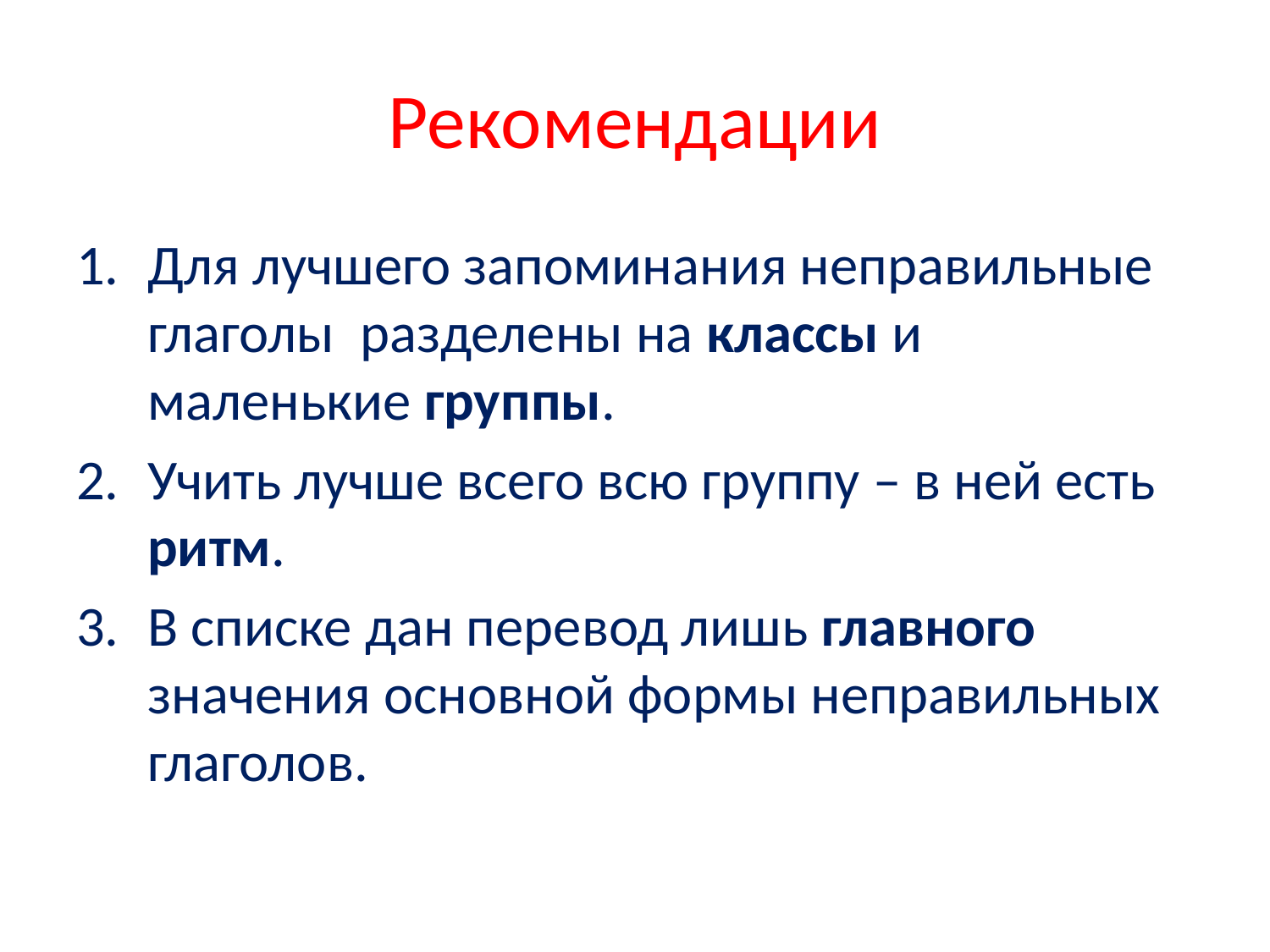

# Рекомендации
Для лучшего запоминания неправильные глаголы  разделены на классы и маленькие группы.
Учить лучше всего всю группу – в ней есть ритм.
В списке дан перевод лишь главного значения основной формы неправильных глаголов.